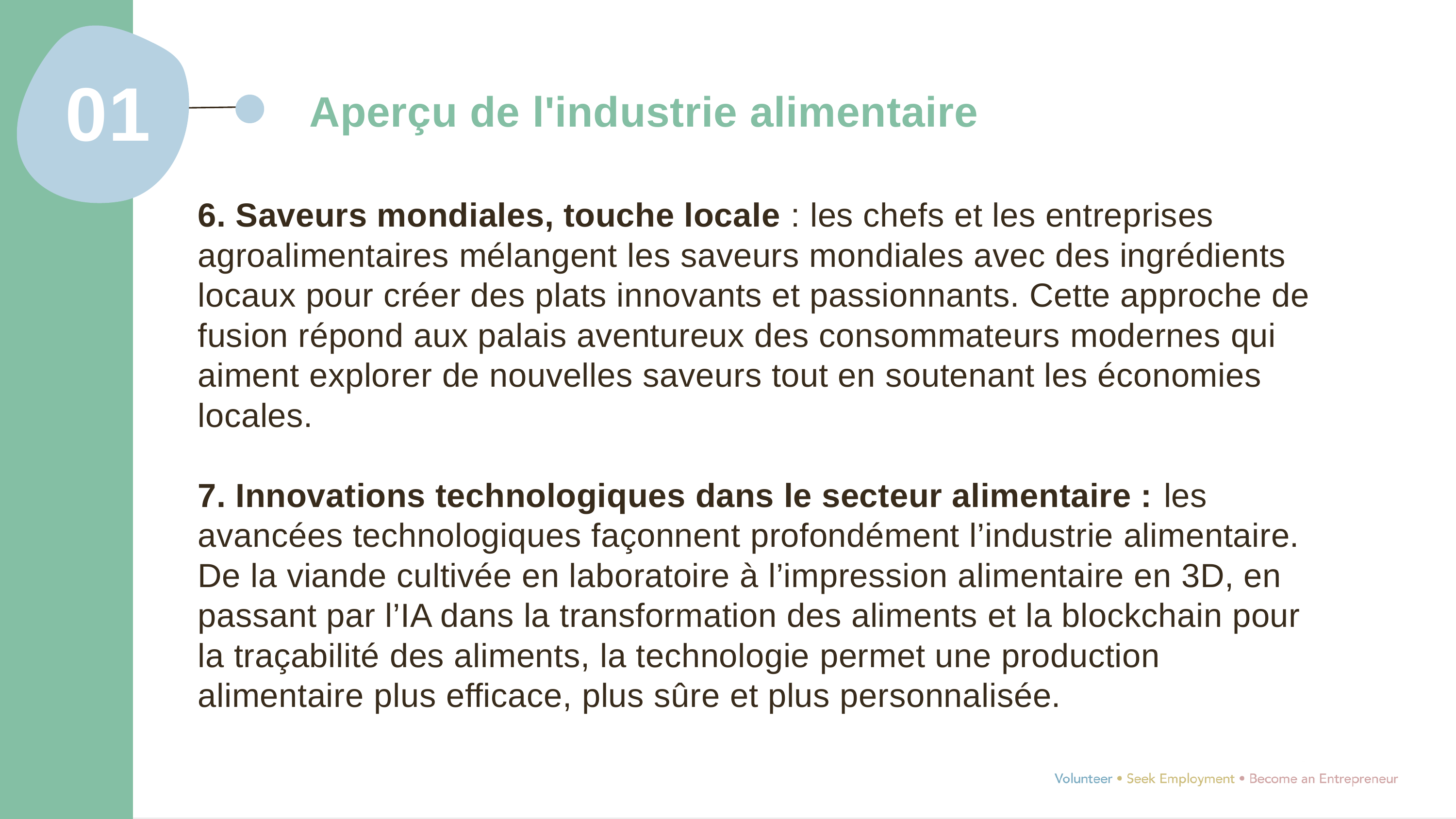

Aperçu de l'industrie alimentaire
01

6. Saveurs mondiales, touche locale : les chefs et les entreprises agroalimentaires mélangent les saveurs mondiales avec des ingrédients locaux pour créer des plats innovants et passionnants. Cette approche de fusion répond aux palais aventureux des consommateurs modernes qui aiment explorer de nouvelles saveurs tout en soutenant les économies locales.

7. Innovations technologiques dans le secteur alimentaire : les avancées technologiques façonnent profondément l’industrie alimentaire. De la viande cultivée en laboratoire à l’impression alimentaire en 3D, en passant par l’IA dans la transformation des aliments et la blockchain pour la traçabilité des aliments, la technologie permet une production alimentaire plus efficace, plus sûre et plus personnalisée.